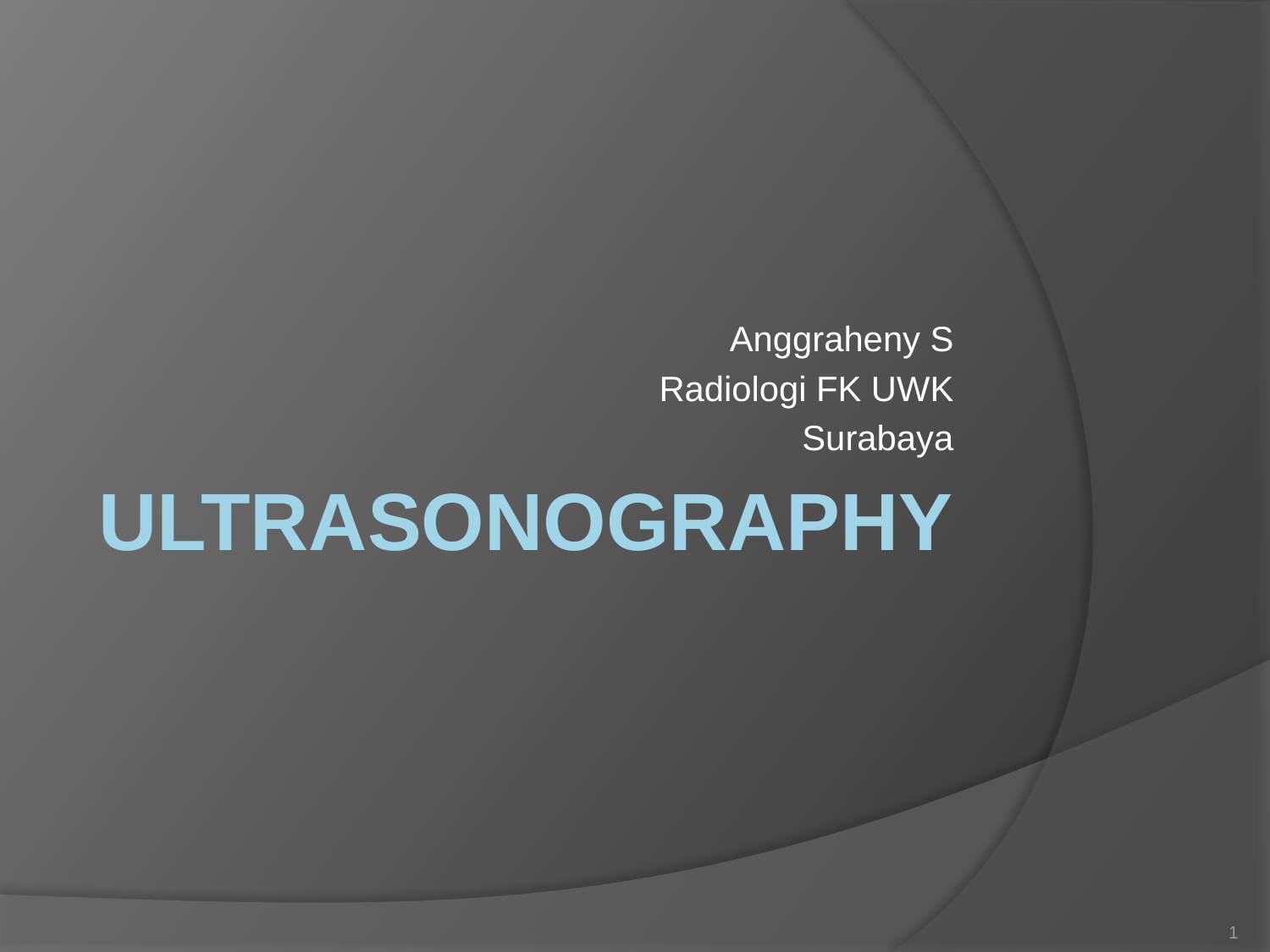

Anggraheny S
Radiologi FK UWK
Surabaya
# ULTRASONOGRAPHY
1